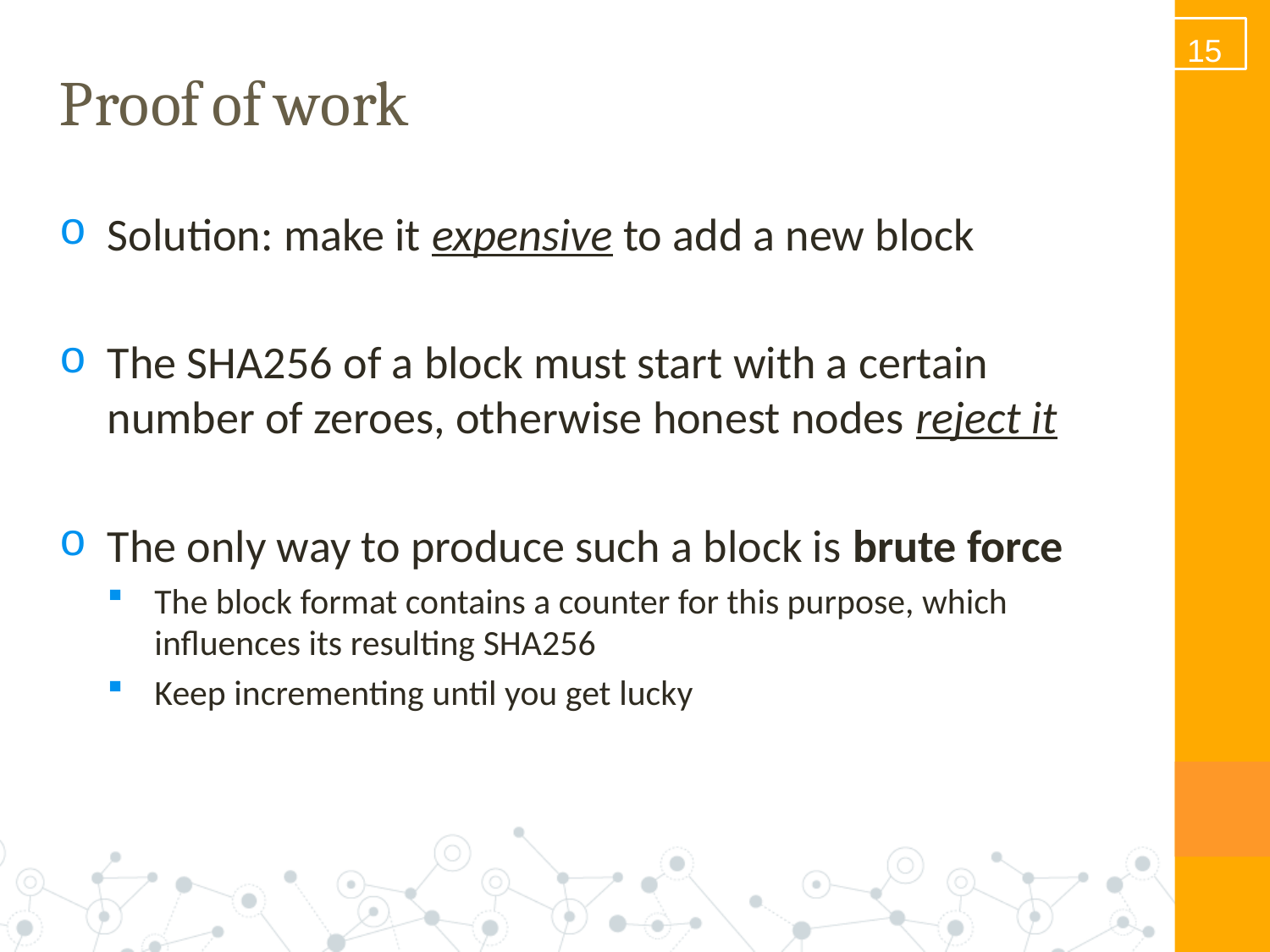

15
# Proof of work
Solution: make it expensive to add a new block

The SHA256 of a block must start with a certain number of zeroes, otherwise honest nodes reject it

The only way to produce such a block is brute force
The block format contains a counter for this purpose, which influences its resulting SHA256
Keep incrementing until you get lucky